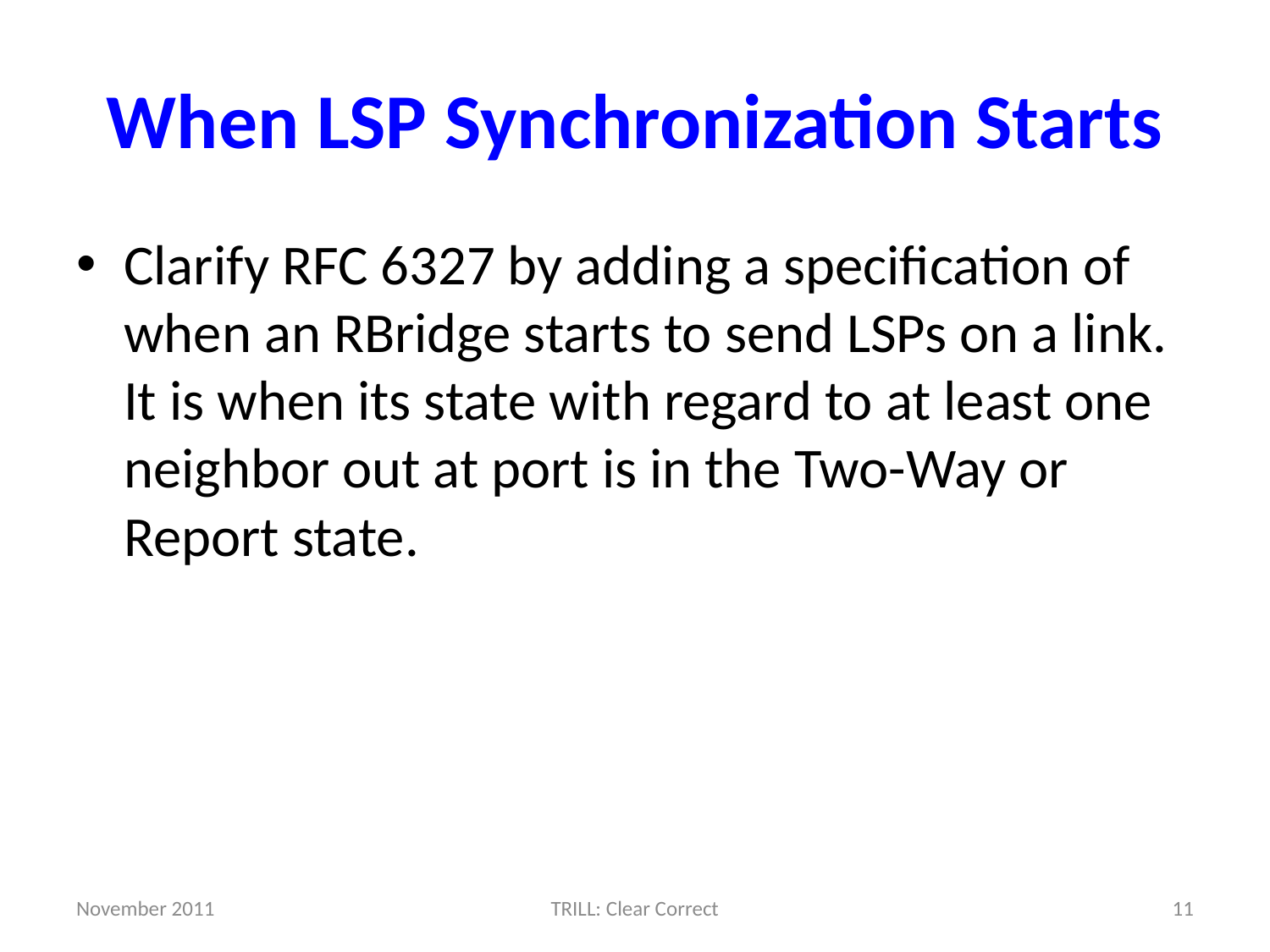

# When LSP Synchronization Starts
Clarify RFC 6327 by adding a specification of when an RBridge starts to send LSPs on a link. It is when its state with regard to at least one neighbor out at port is in the Two-Way or Report state.

November 2011
TRILL: Clear Correct
11